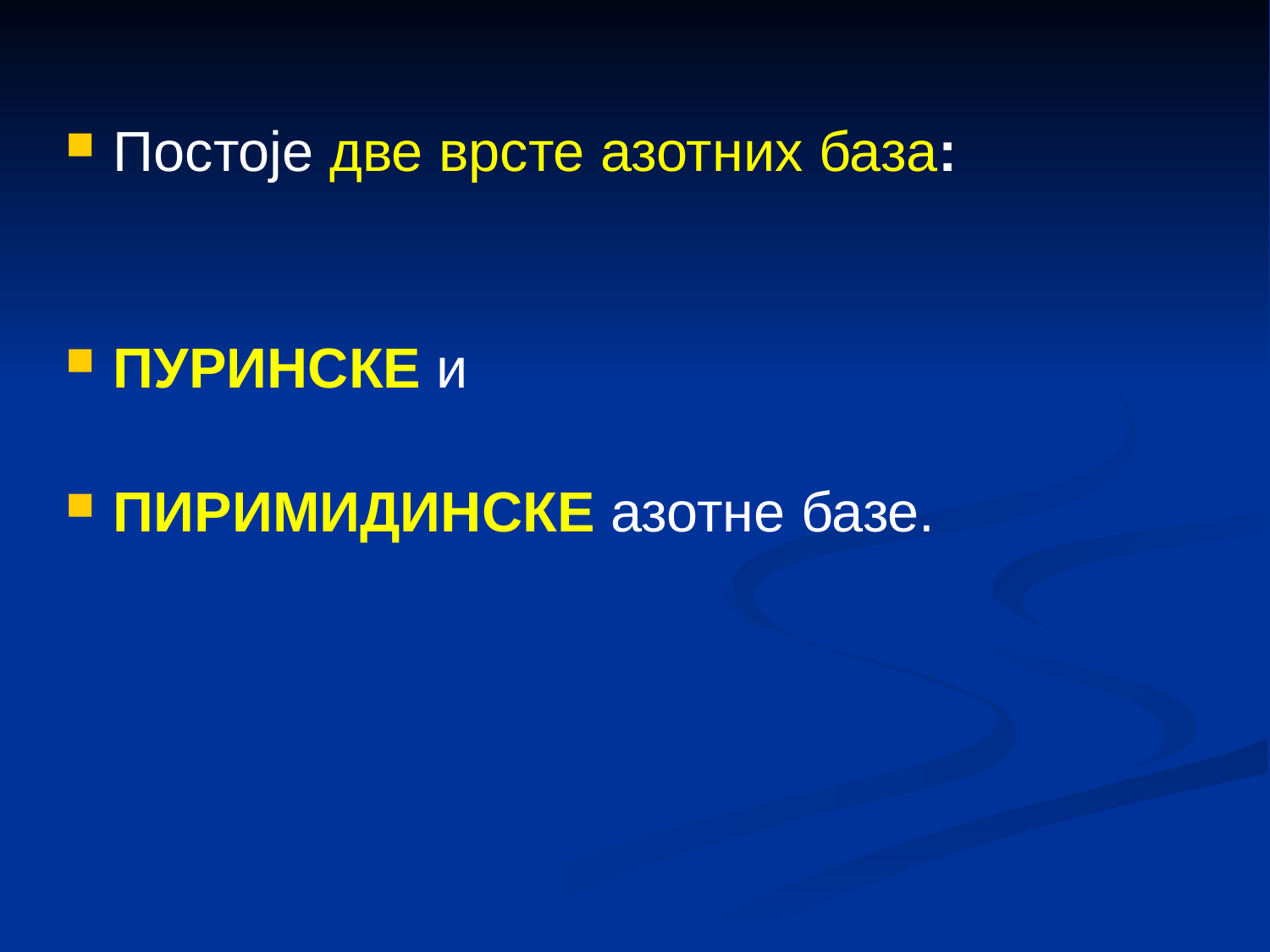

Постоје две врсте азотних база:

ПУРИНСКЕ и

ПИРИМИДИНСКЕ азотне базе.